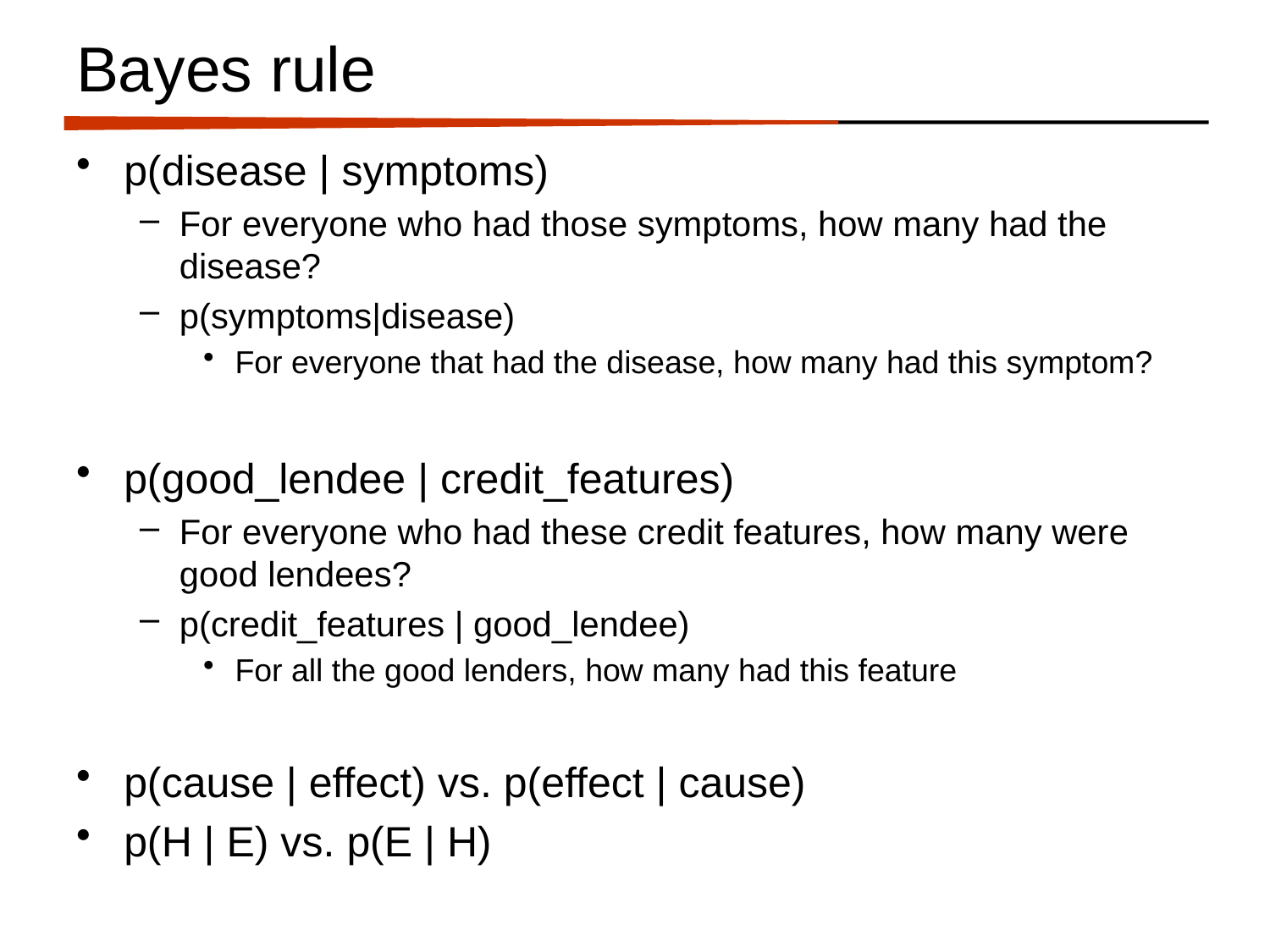

# Bayes rule
p(disease | symptoms)
For everyone who had those symptoms, how many had the disease?
p(symptoms|disease)
For everyone that had the disease, how many had this symptom?

p(good_lendee | credit_features)
For everyone who had these credit features, how many were good lendees?
p(credit_features | good_lendee)
For all the good lenders, how many had this feature

p(cause | effect) vs. p(effect | cause)
p(H | E) vs. p(E | H)